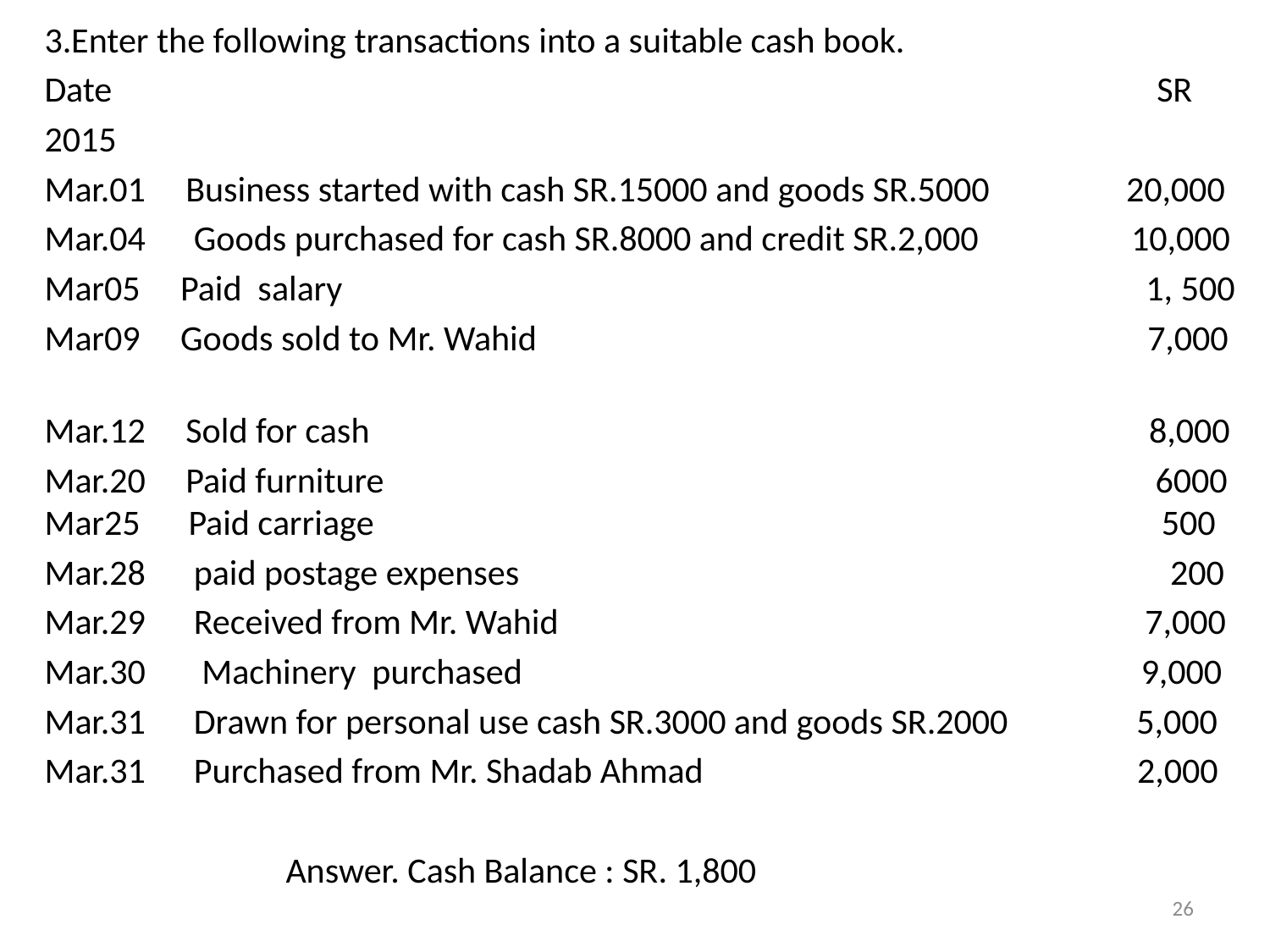

3.Enter the following transactions into a suitable cash book.
Date                                                                                                                                  SR
2015
Mar.01     Business started with cash SR.15000 and goods SR.5000                 20,000
Mar.04      Goods purchased for cash SR.8000 and credit SR.2,000                   10,000
Mar05     Paid  salary                                                                                                    1, 500
Mar09     Goods sold to Mr. Wahid                                                                            7,000
Mar.12     Sold for cash                                                                                                 8,000
Mar.20     Paid furniture                                                                                                6000 Mar25      Paid carriage                                                                                                  500
Mar.28      paid postage expenses                                                                                 200
Mar.29      Received from Mr. Wahid                                                                         7,000
Mar.30       Machinery  purchased                                                                             9,000
Mar.31      Drawn for personal use cash SR.3000 and goods SR.2000                5,000
Mar.31      Purchased from Mr. Shadab Ahmad                                                      2,000

                              Answer. Cash Balance : SR. 1,800

26